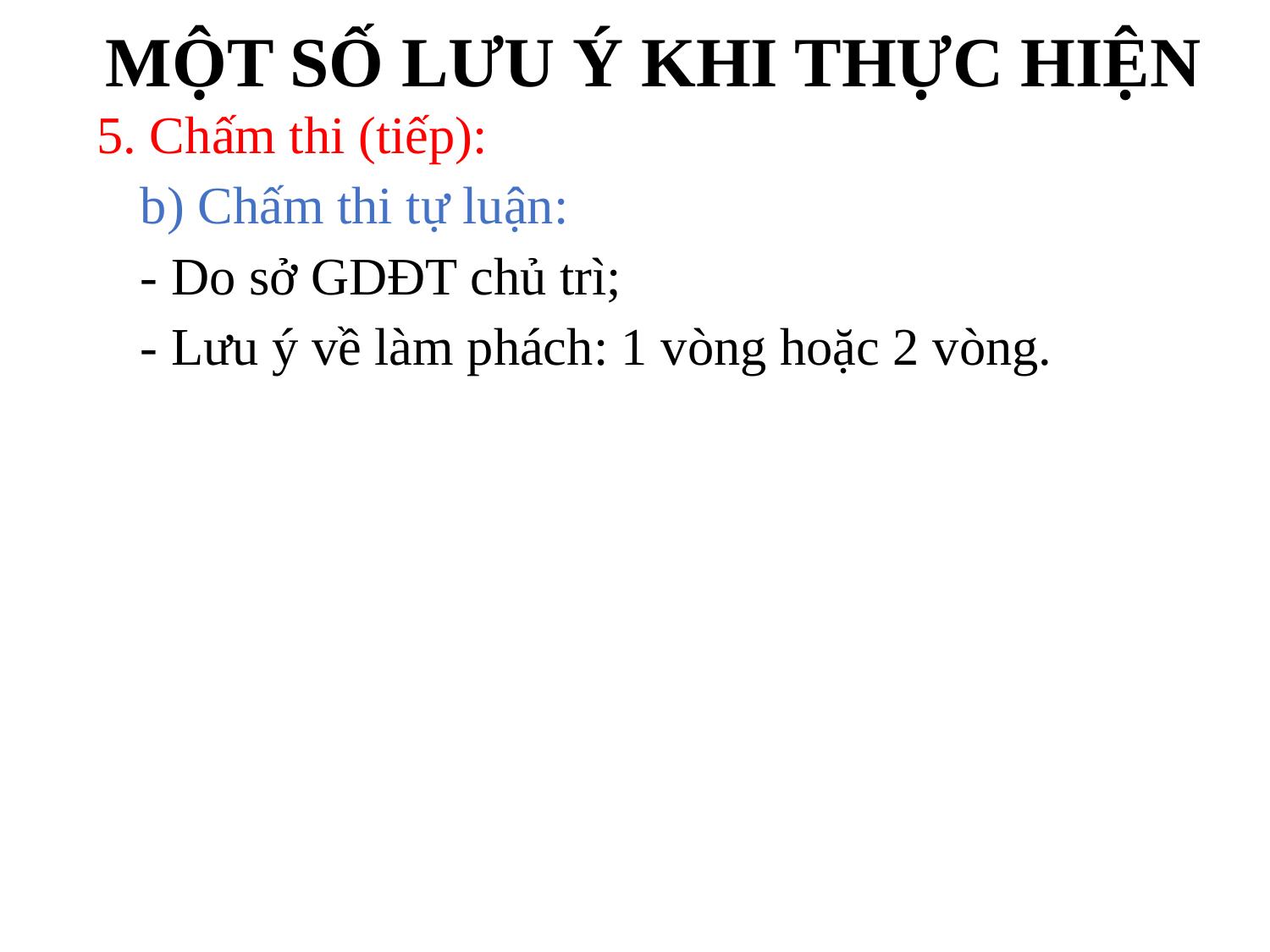

# MỘT SỐ LƯU Ý KHI THỰC HIỆN
5. Chấm thi (tiếp):
      b) Chấm thi tự luận:
      - Do sở GDĐT chủ trì;
      - Lưu ý về làm phách: 1 vòng hoặc 2 vòng.